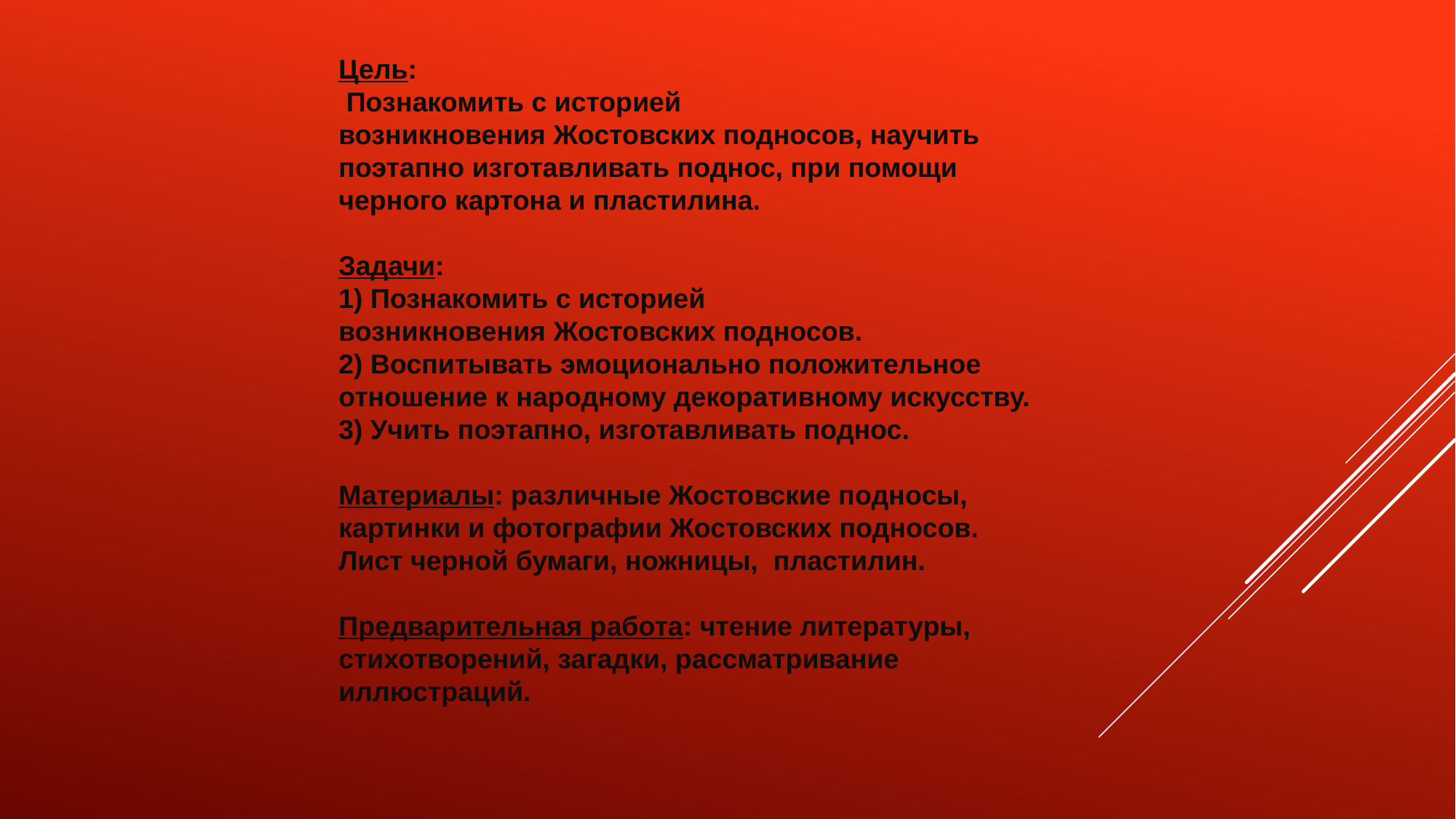

Цель:
 Познакомить с историей возникновения Жостовских подносов, научить поэтапно изготавливать поднос, при помощи черного картона и пластилина.

Задачи:
1) Познакомить с историей возникновения Жостовских подносов.
2) Воспитывать эмоционально положительное отношение к народному декоративному искусству.
3) Учить поэтапно, изготавливать поднос.

Материалы: различные Жостовские подносы, картинки и фотографии Жостовских подносов.
Лист черной бумаги, ножницы,  пластилин.

Предварительная работа: чтение литературы, стихотворений, загадки, рассматривание иллюстраций.